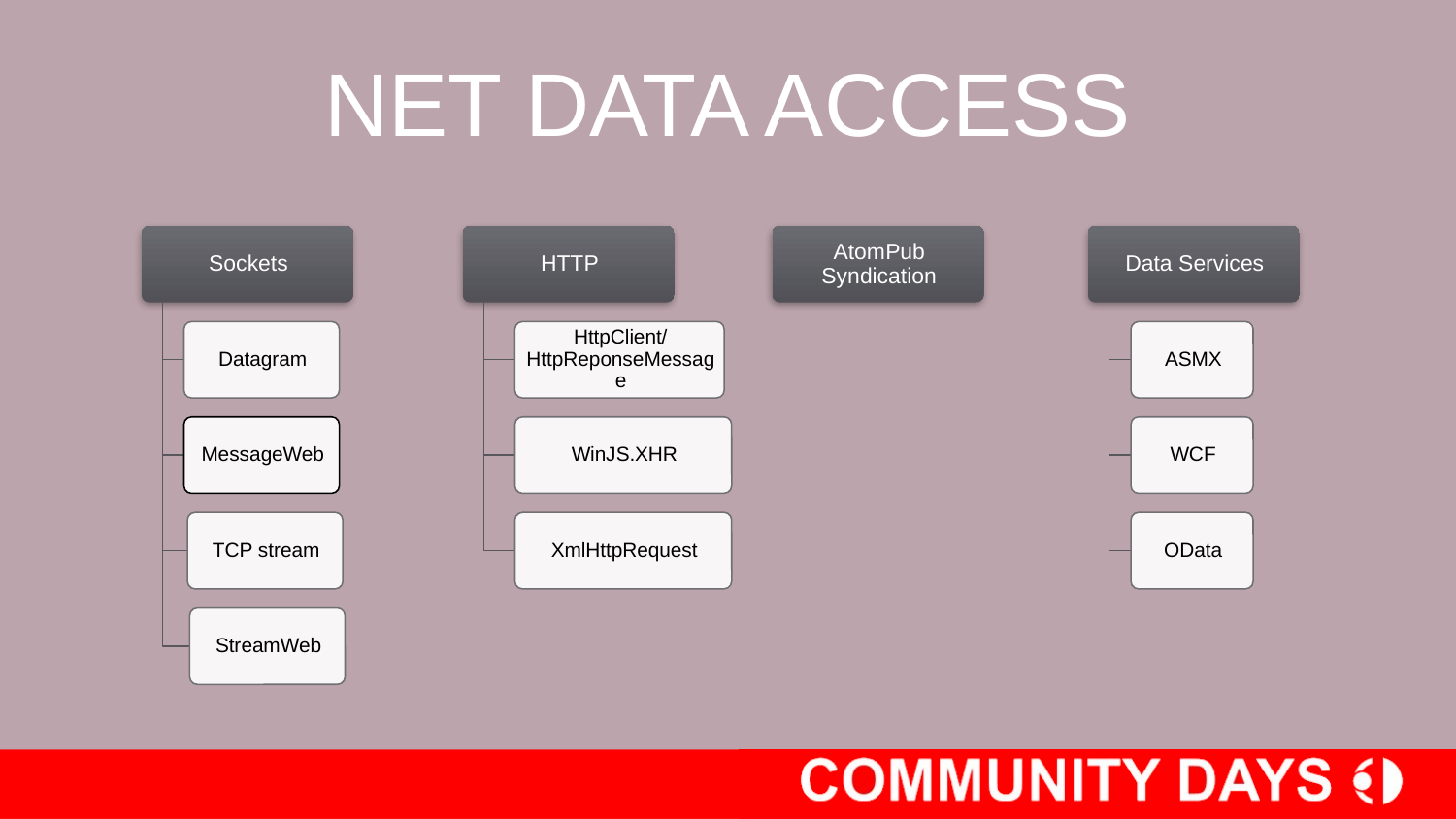

# NET DATA ACCESS
Sockets
Datagram
MessageWeb
TCP stream
StreamWeb
HTTP
HttpClient/
HttpReponseMessage
WinJS.XHR
XmlHttpRequest
AtomPub
Syndication
Data Services
ASMX
WCF
OData